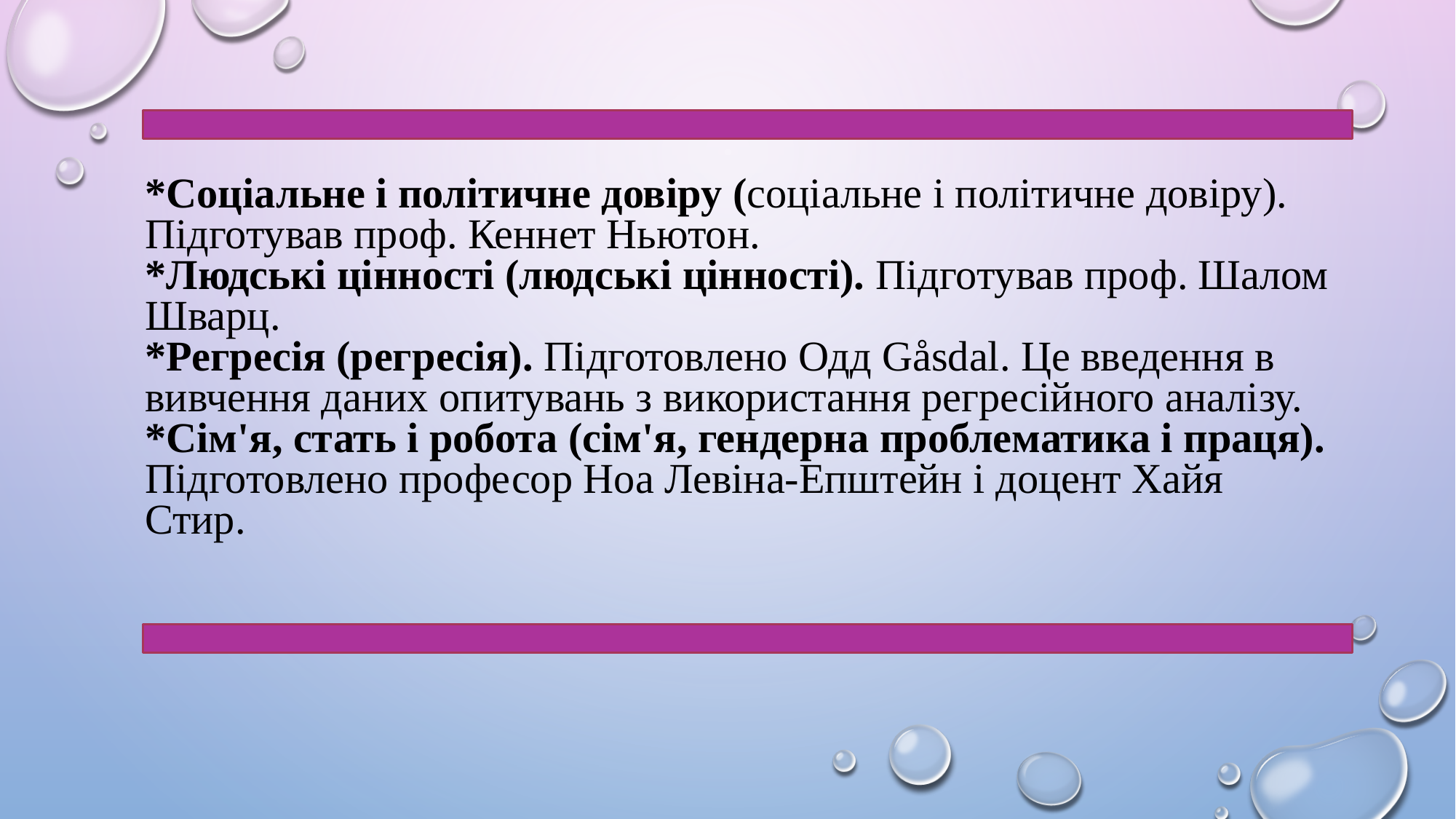

*Соціальне і політичне довіру (соціальне і політичне довіру). Підготував проф. Кеннет Ньютон.
*Людські цінності (людські цінності). Підготував проф. Шалом Шварц.
*Регресія (регресія). Підготовлено Одд Gåsdal. Це введення в вивчення даних опитувань з використання регресійного аналізу.
*Сім'я, стать і робота (сім'я, гендерна проблематика і праця). Підготовлено професор Ноа Левіна-Епштейн і доцент Хайя Стир.